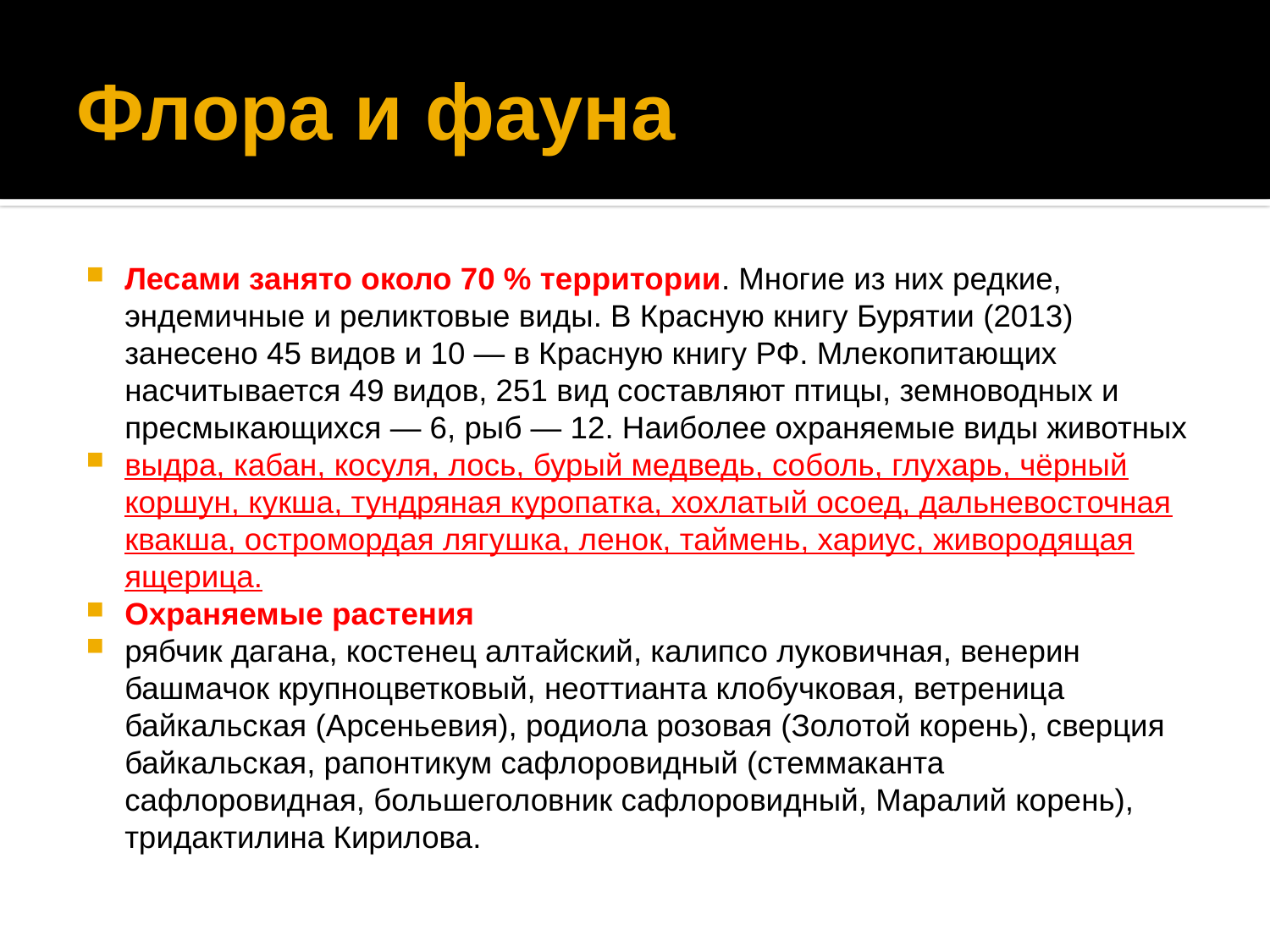

# Флора и фауна
Лесами занято около 70 % территории. Многие из них редкие, эндемичные и реликтовые виды. В Красную книгу Бурятии (2013) занесено 45 видов и 10 — в Красную книгу РФ. Млекопитающих насчитывается 49 видов, 251 вид составляют птицы, земноводных и пресмыкающихся — 6, рыб — 12. Наиболее охраняемые виды животных
выдра, кабан, косуля, лось, бурый медведь, соболь, глухарь, чёрный коршун, кукша, тундряная куропатка, хохлатый осоед, дальневосточная квакша, остромордая лягушка, ленок, таймень, хариус, живородящая ящерица.
Охраняемые растения
рябчик дагана, костенец алтайский, калипсо луковичная, венерин башмачок крупноцветковый, неоттианта клобучковая, ветреница байкальская (Арсеньевия), родиола розовая (Золотой корень), сверция байкальская, рапонтикум сафлоровидный (стеммаканта сафлоровидная, большеголовник сафлоровидный, Маралий корень), тридактилина Кирилова.